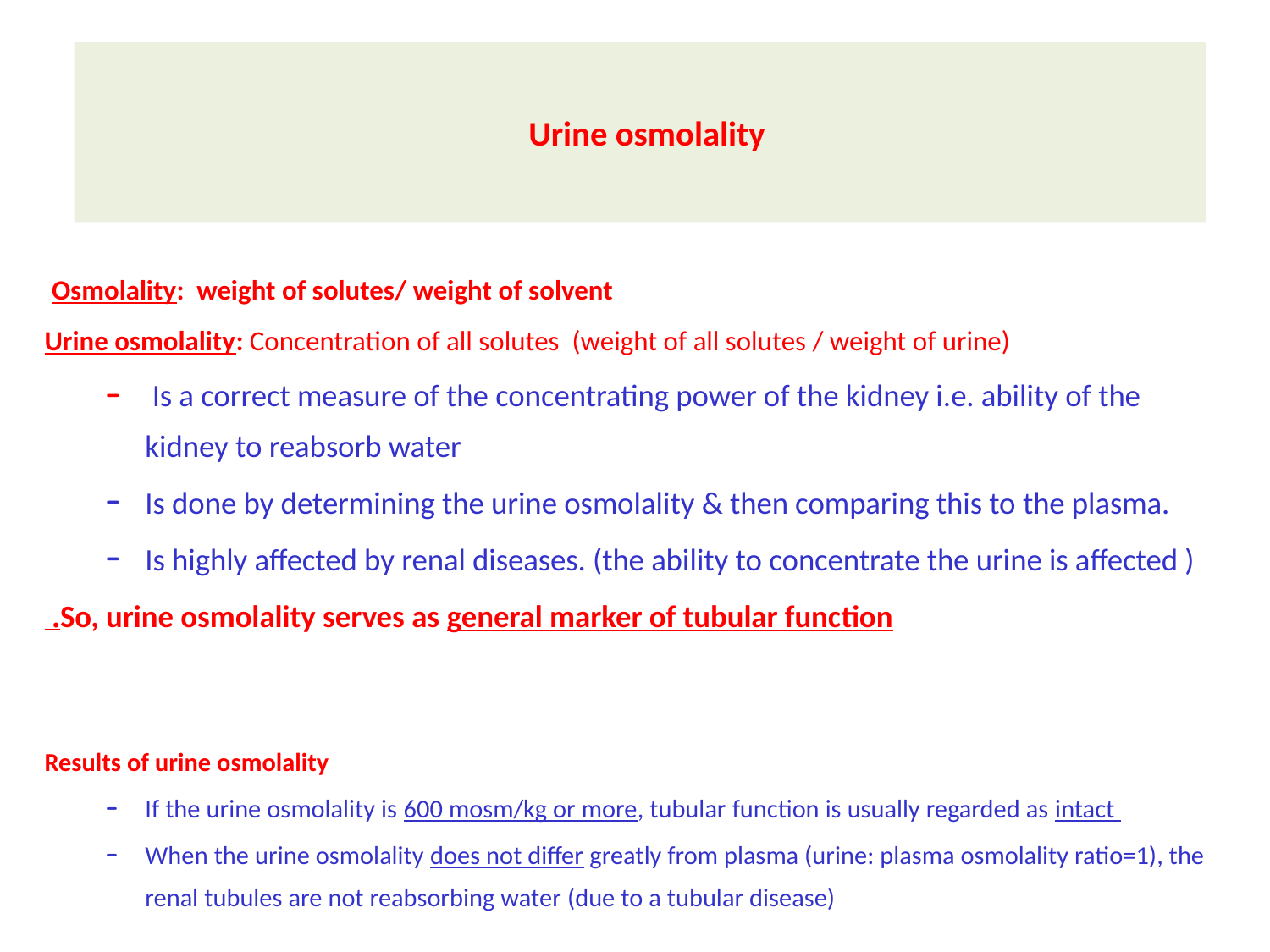

# Urine osmolality
Osmolality:  weight of solutes/ weight of solvent
Urine osmolality: Concentration of all solutes  (weight of all solutes / weight of urine)
 Is a correct measure of the concentrating power of the kidney i.e. ability of the kidney to reabsorb water
Is done by determining the urine osmolality & then comparing this to the plasma.
Is highly affected by renal diseases. (the ability to concentrate the urine is affected )
     So, urine osmolality serves as general marker of tubular function.

Results of urine osmolality
If the urine osmolality is 600 mosm/kg or more, tubular function is usually regarded as intact
When the urine osmolality does not differ greatly from plasma (urine: plasma osmolality ratio=1), the renal tubules are not reabsorbing water (due to a tubular disease)